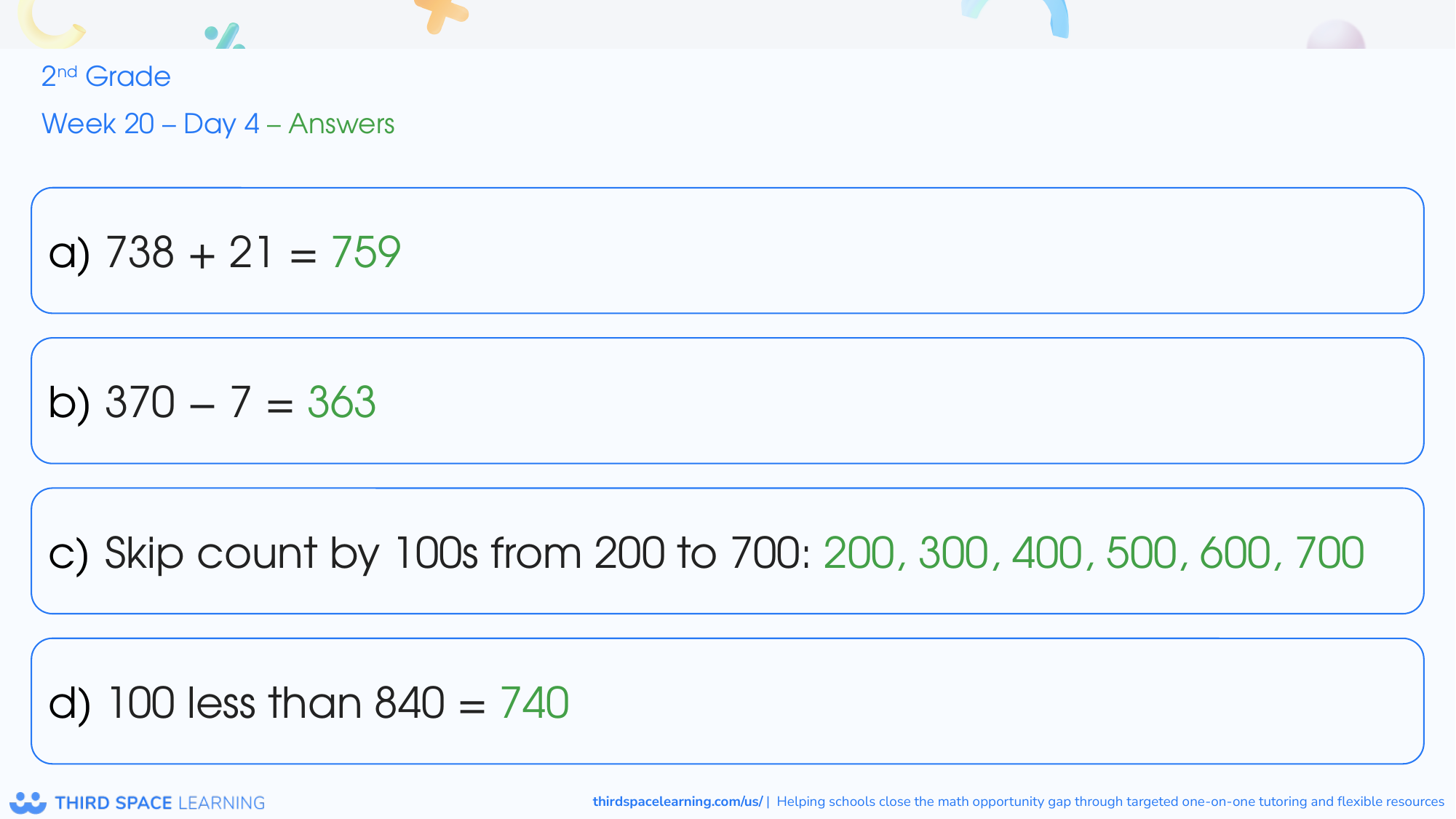

2nd Grade
Week 20 – Day 4 – Answers
738 + 21 = 759
370 − 7 = 363
Skip count by 100s from 200 to 700: 200, 300, 400, 500, 600, 700
100 less than 840 = 740